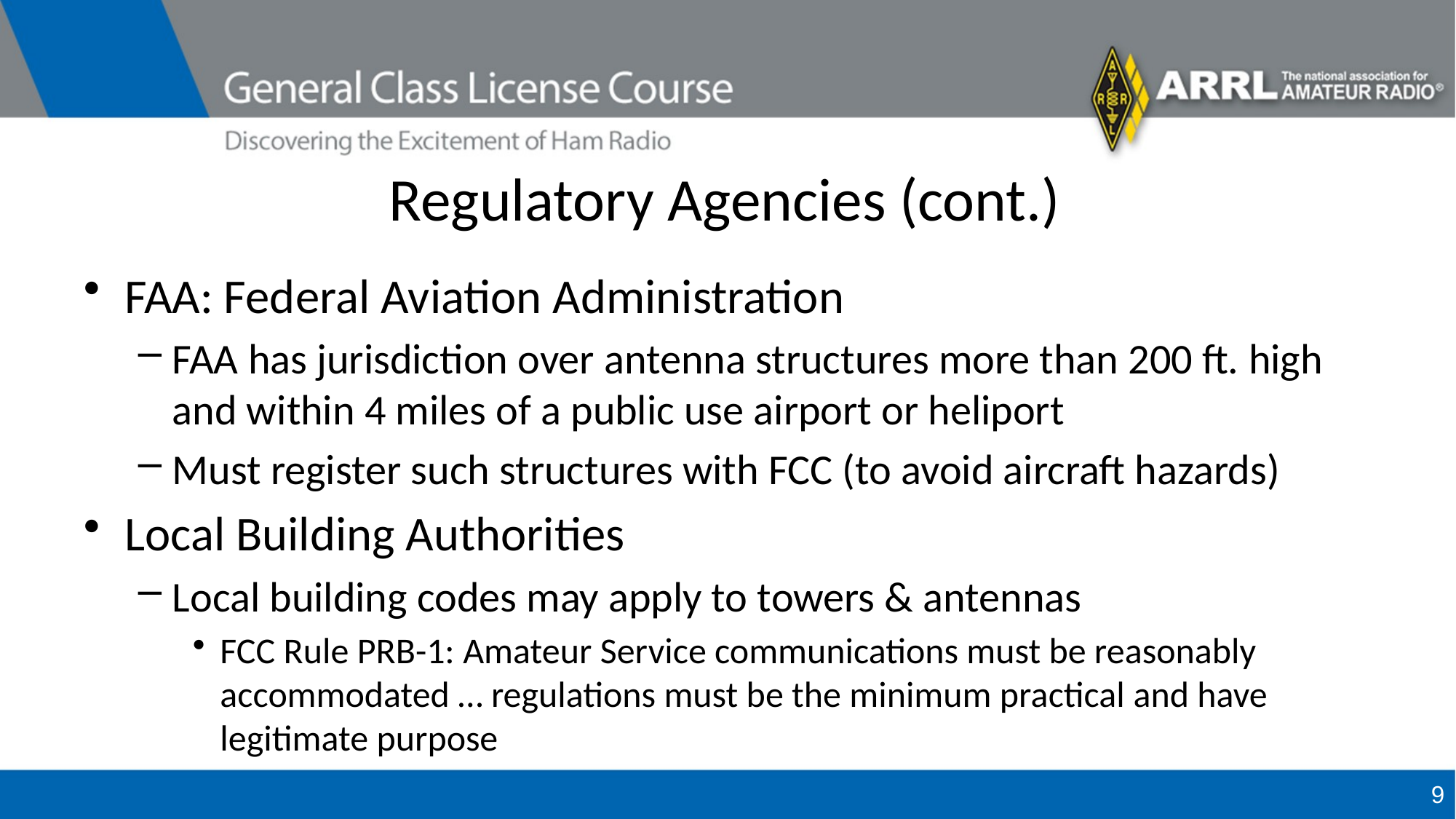

# Regulatory Agencies (cont.)
FAA: Federal Aviation Administration
FAA has jurisdiction over antenna structures more than 200 ft. high and within 4 miles of a public use airport or heliport
Must register such structures with FCC (to avoid aircraft hazards)
Local Building Authorities
Local building codes may apply to towers & antennas
FCC Rule PRB-1: Amateur Service communications must be reasonably accommodated … regulations must be the minimum practical and have legitimate purpose
9